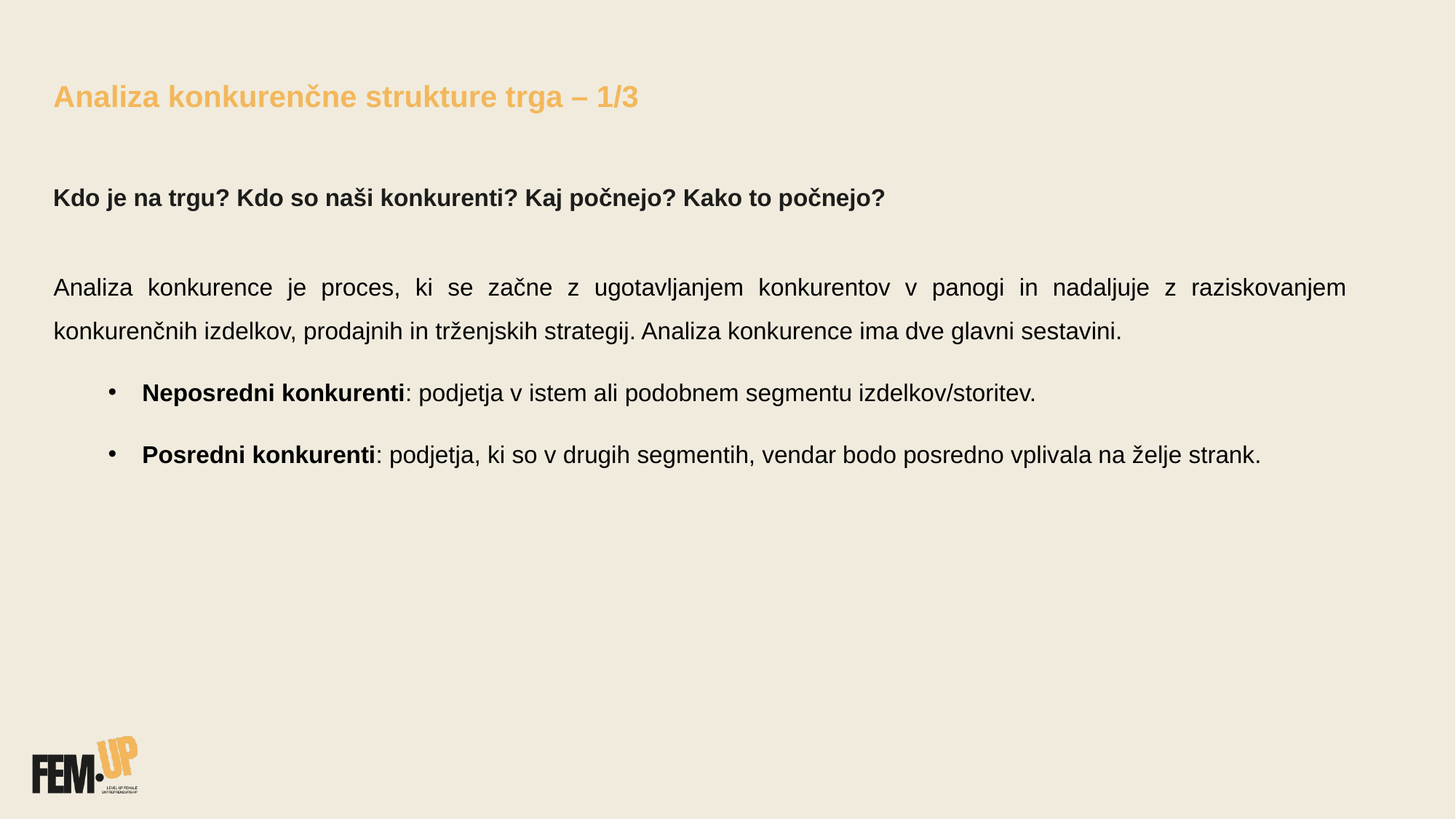

Analiza konkurenčne strukture trga – 1/3

Kdo je na trgu? Kdo so naši konkurenti? Kaj počnejo? Kako to počnejo?​
Analiza konkurence je proces, ki se začne z ugotavljanjem konkurentov v panogi in nadaljuje z raziskovanjem konkurenčnih izdelkov, prodajnih in trženjskih strategij. Analiza konkurence ima dve glavni sestavini. ​​
Neposredni konkurenti: podjetja v istem ali podobnem segmentu izdelkov/storitev.
Posredni konkurenti: podjetja, ki so v drugih segmentih, vendar bodo posredno vplivala na želje strank.​